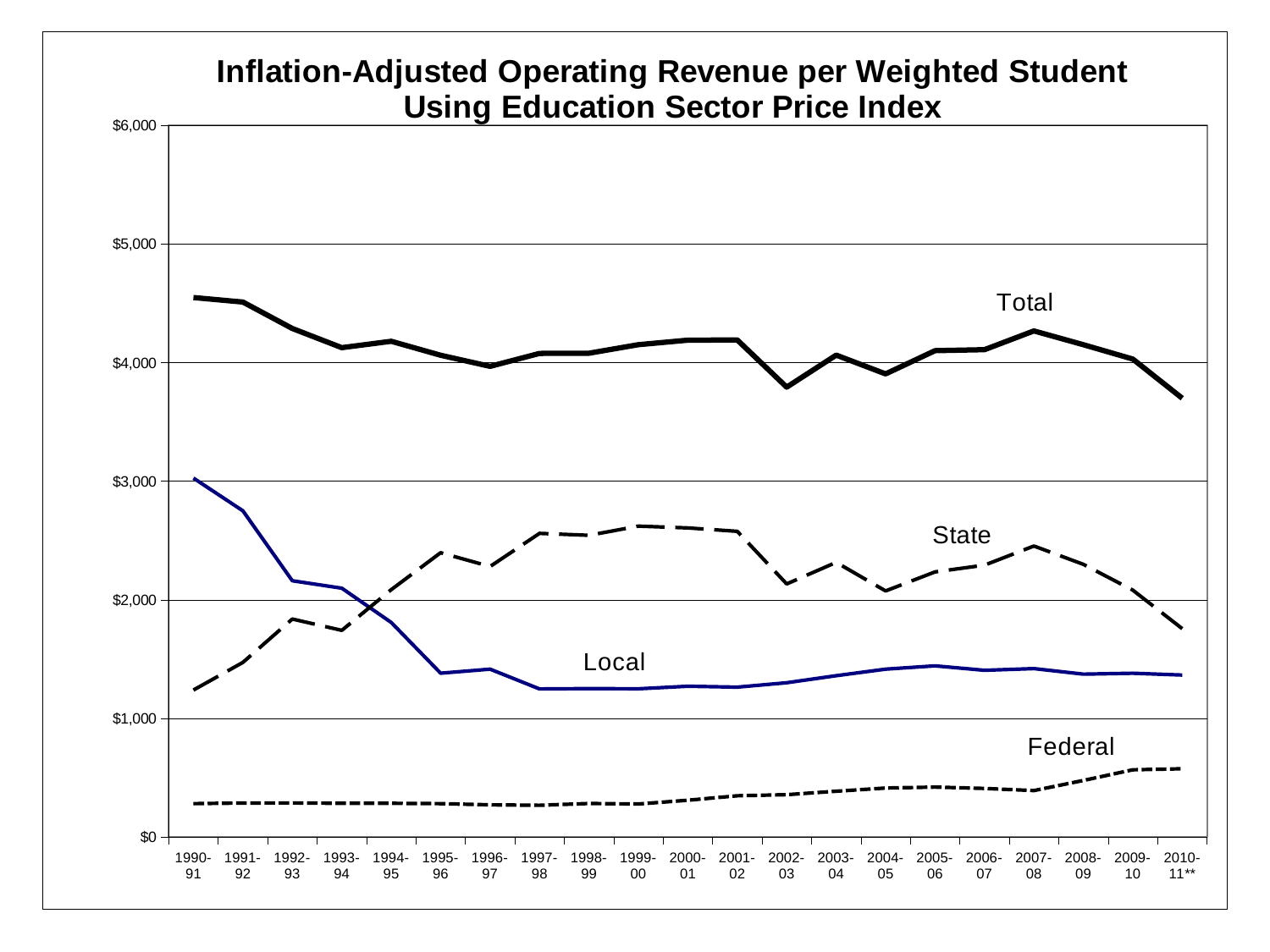

### Chart: Inflation-Adjusted Operating Revenue per Weighted Student
Using Education Sector Price Index

| Category |  |  |  |  |
|---|---|---|---|---|
| 1990-91 | 3026.908752897112 | 1239.9854403497018 | 282.43537443548877 | 4549.329567682305 |
| 1991-92 | 2750.9128511599297 | 1473.1218427815288 | 287.54121205874685 | 4511.575906000207 |
| 1992-93 | 2161.3341467851305 | 1838.97592920406 | 288.2027630921842 | 4288.512839081385 |
| 1993-94 | 2098.771223952135 | 1743.16367744041 | 285.08450372166425 | 4127.019405114209 |
| 1994-95 | 1809.7806643538145 | 2086.3373957839212 | 284.8017071941367 | 4180.9197673318695 |
| 1995-96 | 1382.0647454773698 | 2398.2577871018834 | 282.47837210501154 | 4062.8009046842662 |
| 1996-97 | 1415.977273199754 | 2281.605494691404 | 272.06061744496725 | 3969.6433853361227 |
| 1997-98 | 1249.1742167707644 | 2561.1685141166013 | 268.3617357554195 | 4078.7044666427887 |
| 1998-99 | 1252.0710952706422 | 2544.553922060723 | 283.71131080206493 | 4080.3363281334364 |
| 1999-00 | 1250.5828897155977 | 2622.3987213704772 | 279.36370534181066 | 4152.345316427884 |
| 2000-01 | 1271.9829702077582 | 2607.136518275595 | 310.83160794839614 | 4189.951096431756 |
| 2001-02 | 1264.686333200991 | 2578.5080005453196 | 348.58963820405484 | 4191.783971950368 |
| 2002-03 | 1301.63099132642 | 2134.6399242268935 | 357.62288739615235 | 3793.8938029494725 |
| 2003-04 | 1360.943727580658 | 2316.31264664268 | 386.9319037956116 | 4064.1882780189426 |
| 2004-05 | 1416.0746744366547 | 2075.803825288876 | 413.86911861259625 | 3905.7476183381273 |
| 2005-06 | 1443.9308260865755 | 2235.863199991127 | 421.7638336636559 | 4101.5578597413505 |
| 2006-07 | 1406.5019016702215 | 2293.053705731699 | 410.43188673165065 | 4109.987494133571 |
| 2007-08 | 1420.8083734702195 | 2454.8035838284372 | 392.49288125860323 | 4268.104838557267 |
| 2008-09 | 1374.0921544082616 | 2299.760688752723 | 477.95765465386853 | 4151.8104978148585 |
| 2009-10 | 1381.4549082818492 | 2082.126077134509 | 567.328302424775 | 4030.909287841133 |
| 2010-11** | 1366.5545593812435 | 1757.476027299379 | 576.3576514399472 | 3700.3882381205685 |